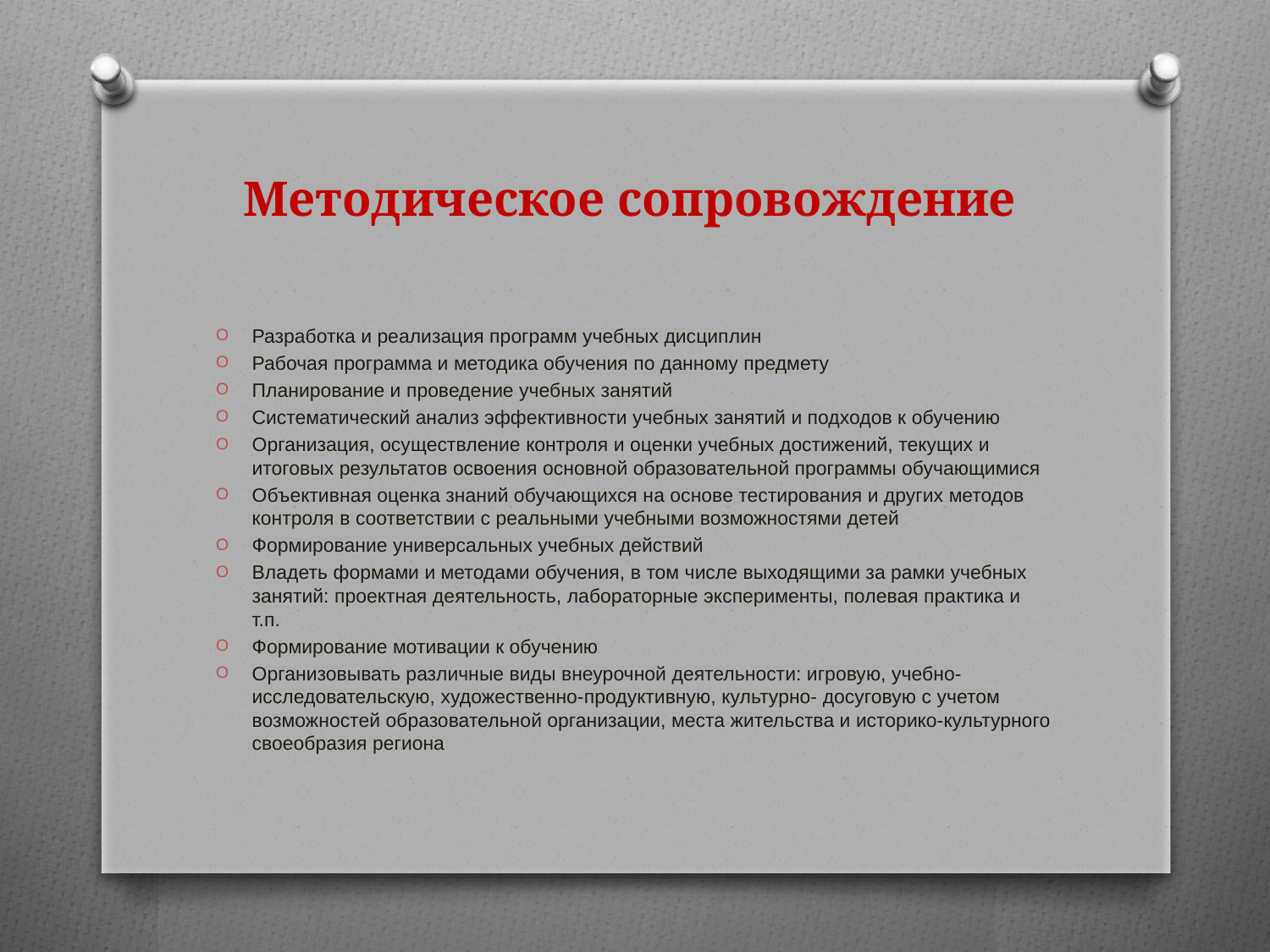

# Методическое сопровождение

Разработка и реализация программ учебных дисциплин
Рабочая программа и методика обучения по данному предмету
Планирование и проведение учебных занятий
Систематический анализ эффективности учебных занятий и подходов к обучению
Организация, осуществление контроля и оценки учебных достижений, текущих и итоговых результатов освоения основной образовательной программы обучающимися
Объективная оценка знаний обучающихся на основе тестирования и других методов контроля в соответствии с реальными учебными возможностями детей
Формирование универсальных учебных действий
Владеть формами и методами обучения, в том числе выходящими за рамки учебных занятий: проектная деятельность, лабораторные эксперименты, полевая практика и т.п.
Формирование мотивации к обучению
Организовывать различные виды внеурочной деятельности: игровую, учебно-исследовательскую, художественно-продуктивную, культурно- досуговую с учетом возможностей образовательной организации, места жительства и историко-культурного своеобразия региона